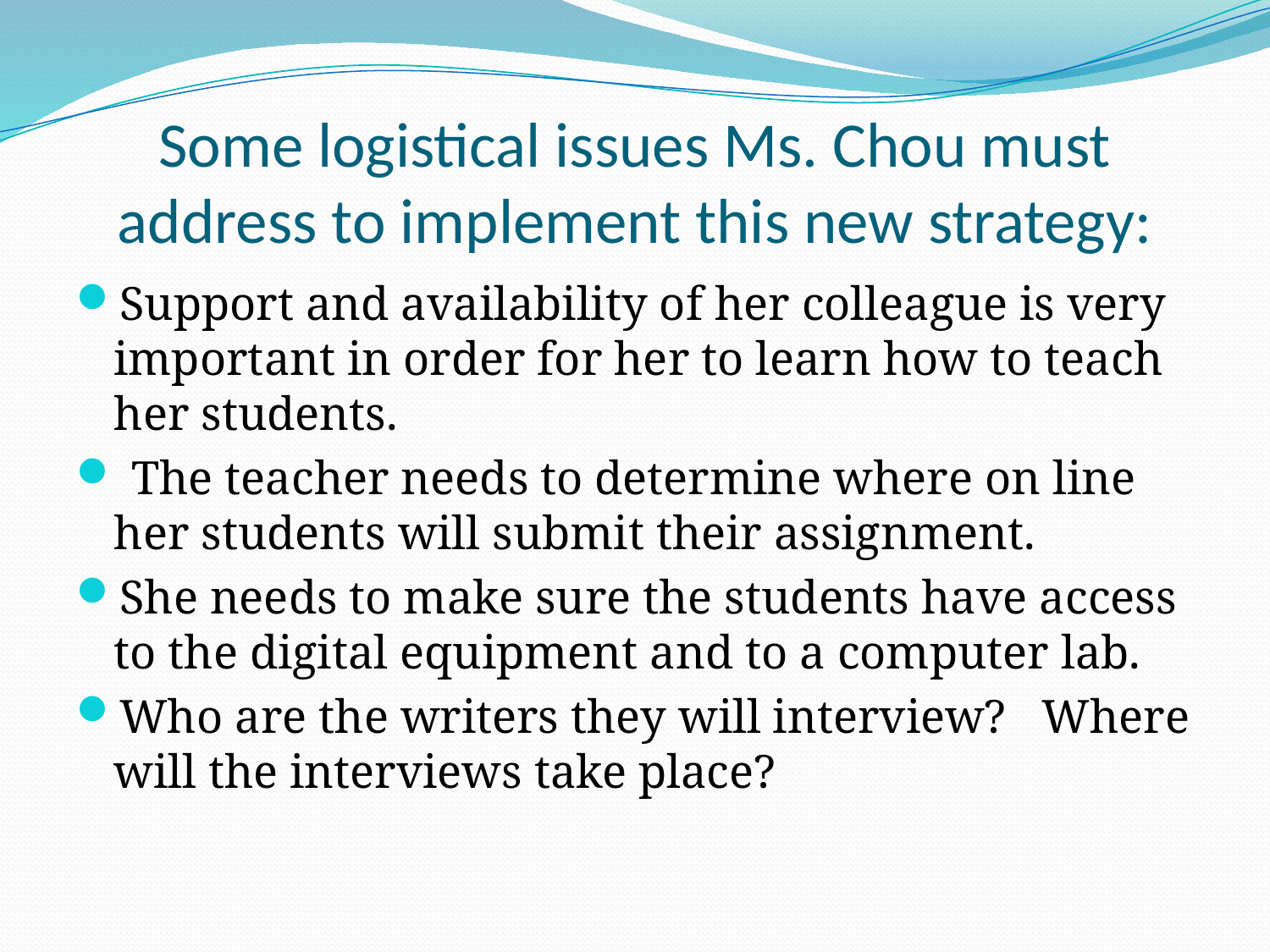

# Some logistical issues Ms. Chou must address to implement this new strategy:
Support and availability of her colleague is very important in order for her to learn how to teach her students.
 The teacher needs to determine where on line her students will submit their assignment.
She needs to make sure the students have access to the digital equipment and to a computer lab.
Who are the writers they will interview?   Where will the interviews take place?